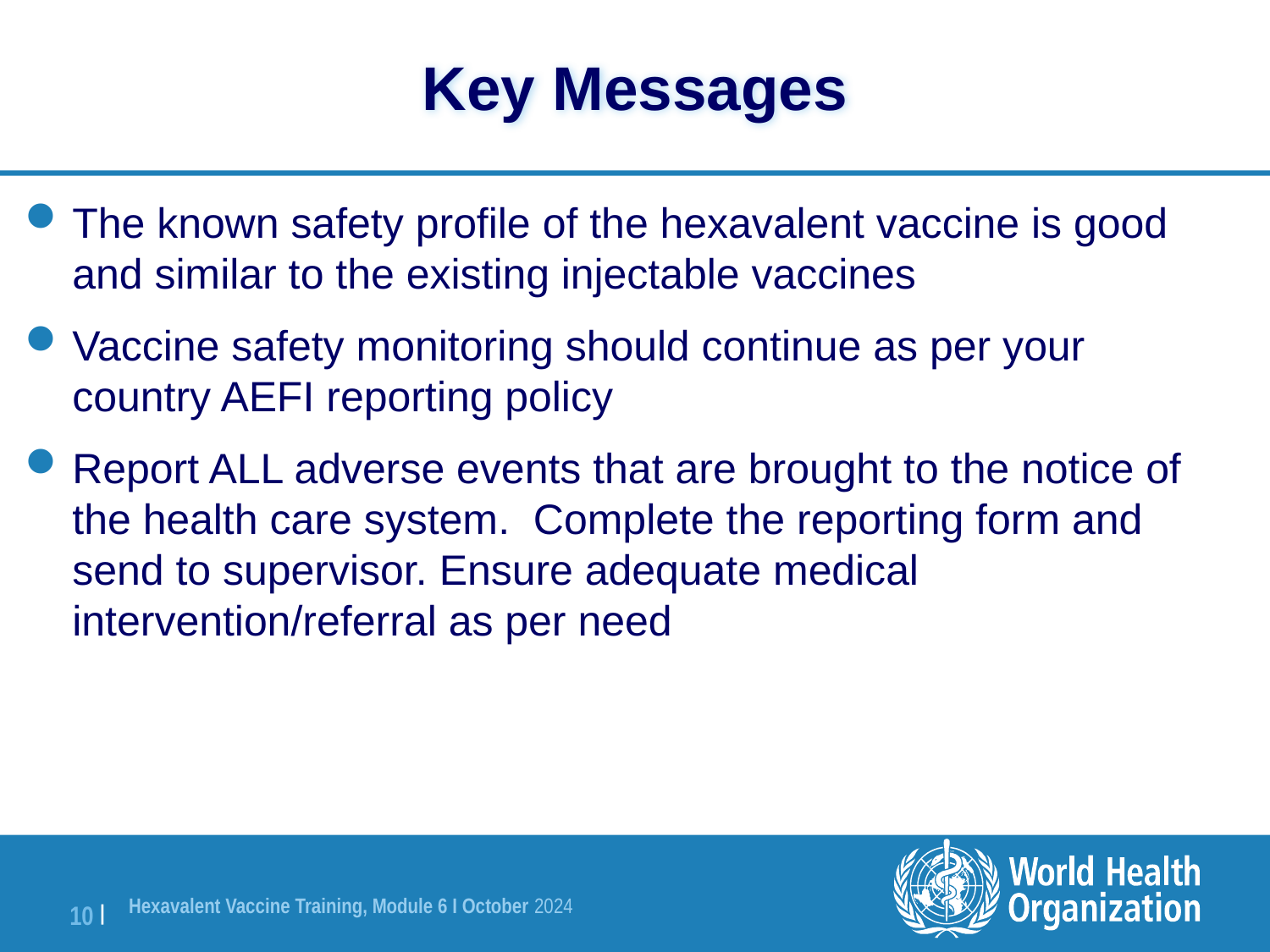

Key Messages
The known safety profile of the hexavalent vaccine is good and similar to the existing injectable vaccines
Vaccine safety monitoring should continue as per your country AEFI reporting policy
Report ALL adverse events that are brought to the notice of the health care system.  Complete the reporting form and send to supervisor. Ensure adequate medical intervention/referral as per need